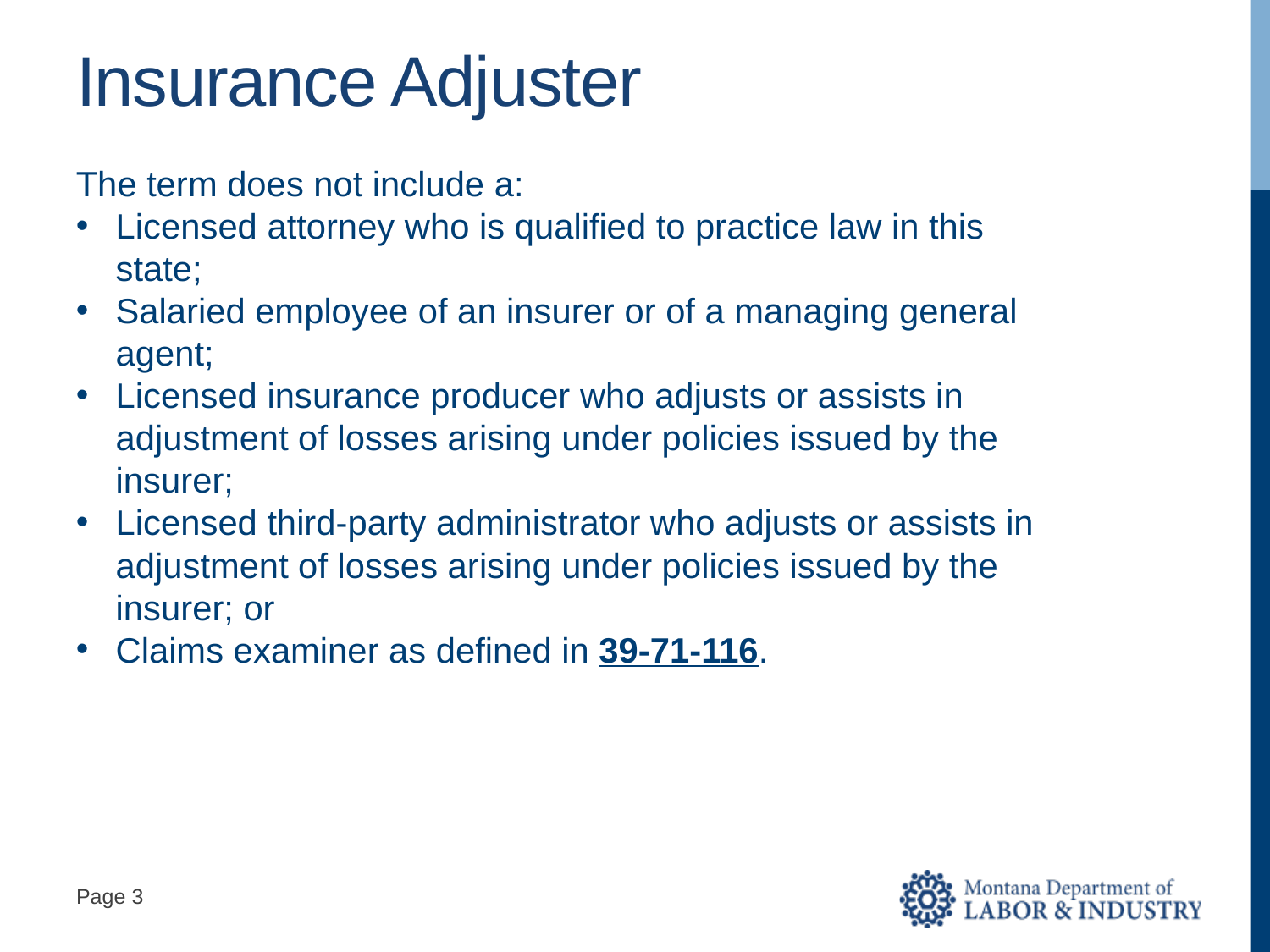

# Insurance Adjuster
The term does not include a:
Licensed attorney who is qualified to practice law in this state;
Salaried employee of an insurer or of a managing general agent;
Licensed insurance producer who adjusts or assists in adjustment of losses arising under policies issued by the insurer;
Licensed third-party administrator who adjusts or assists in adjustment of losses arising under policies issued by the insurer; or
Claims examiner as defined in 39-71-116.
Page 3